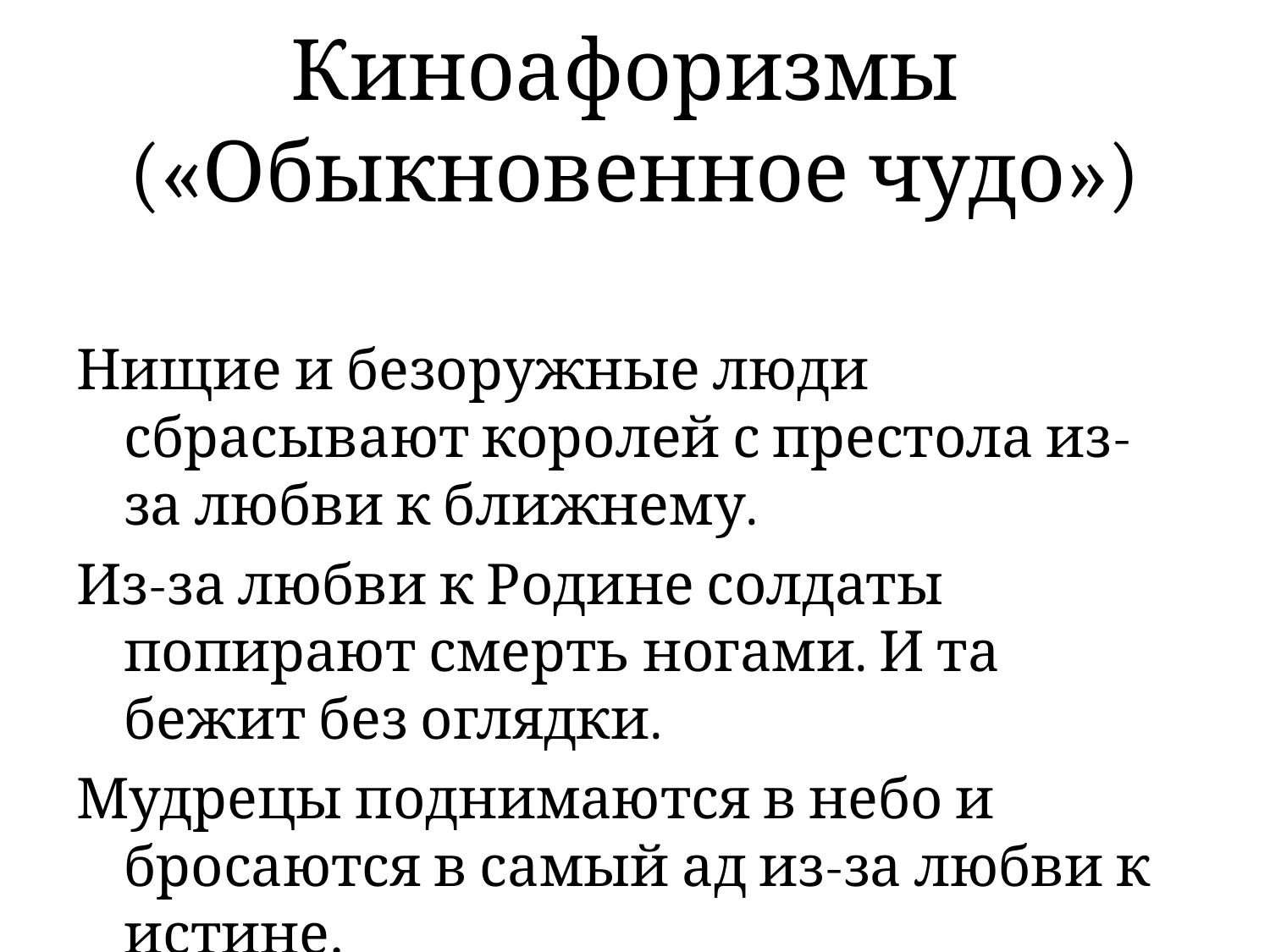

# Киноафоризмы («Обыкновенное чудо»)
Нищие и безоружные люди сбрасывают королей с престола из-за любви к ближнему.
Из-за любви к Родине солдаты попирают смерть ногами. И та бежит без оглядки.
Мудрецы поднимаются в небо и бросаются в самый ад из-за любви к истине.